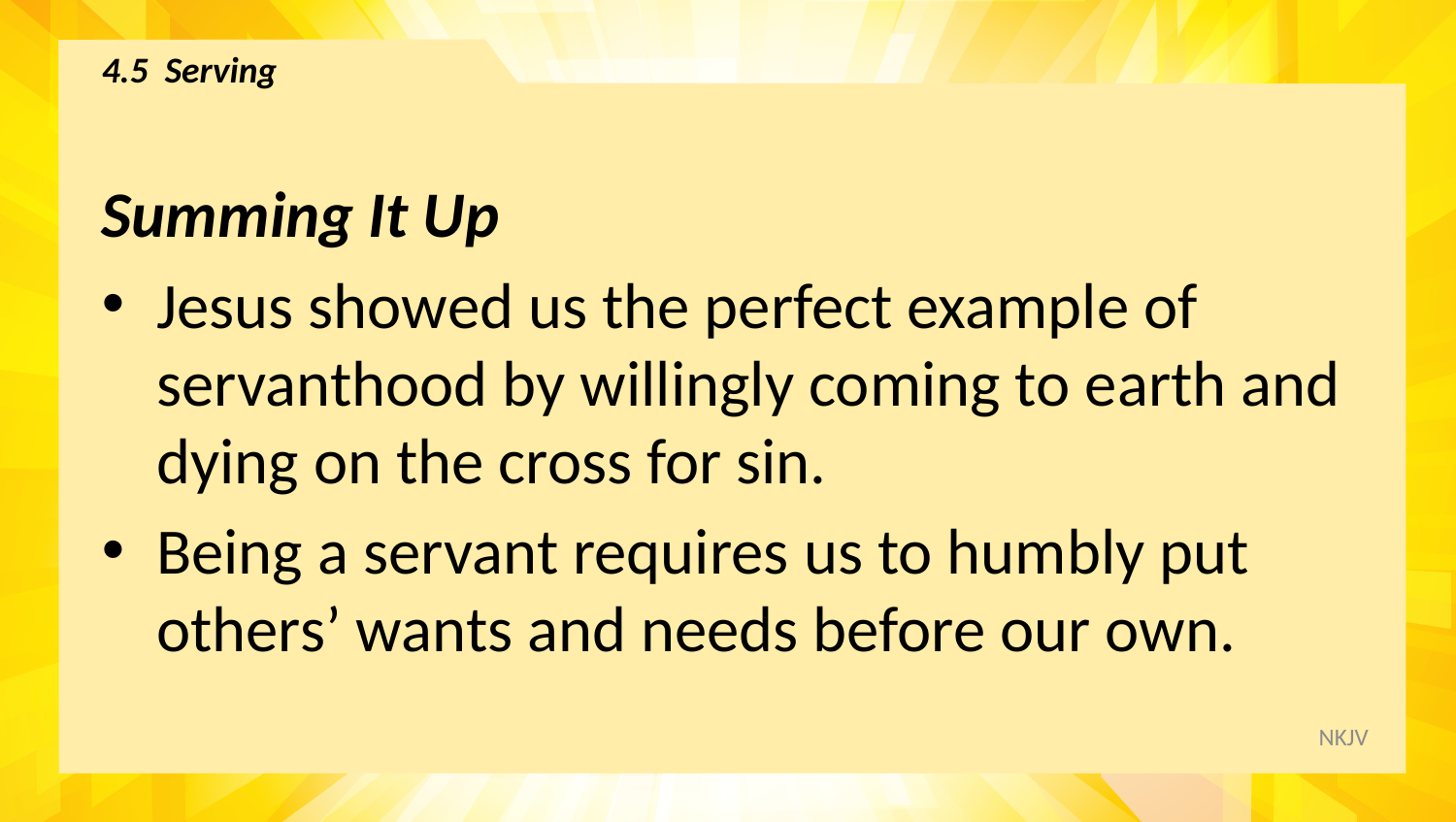

# 4.5  Serving
Summing It Up
Jesus showed us the perfect example of servanthood by willingly coming to earth and dying on the cross for sin.
Being a servant requires us to humbly put others’ wants and needs before our own.
NKJV